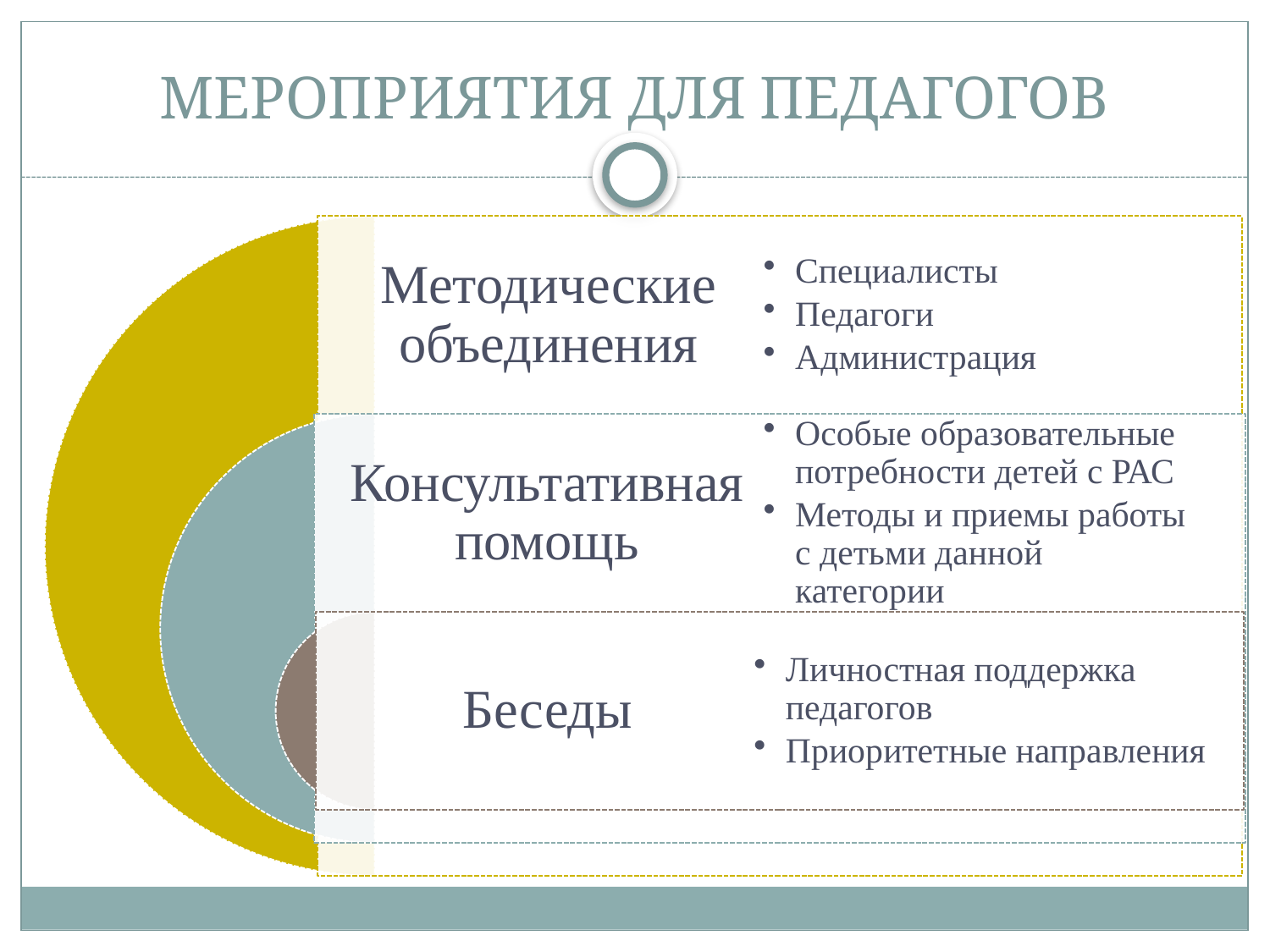

# МЕРОПРИЯТИЯ ДЛЯ ПЕДАГОГОВ
Методические объединения
Консультативная помощь
Беседы
Специалисты
Педагоги
Администрация
Особые образовательные потребности детей с РАС
Методы и приемы работы с детьми данной категории
Личностная поддержка педагогов
Приоритетные направления